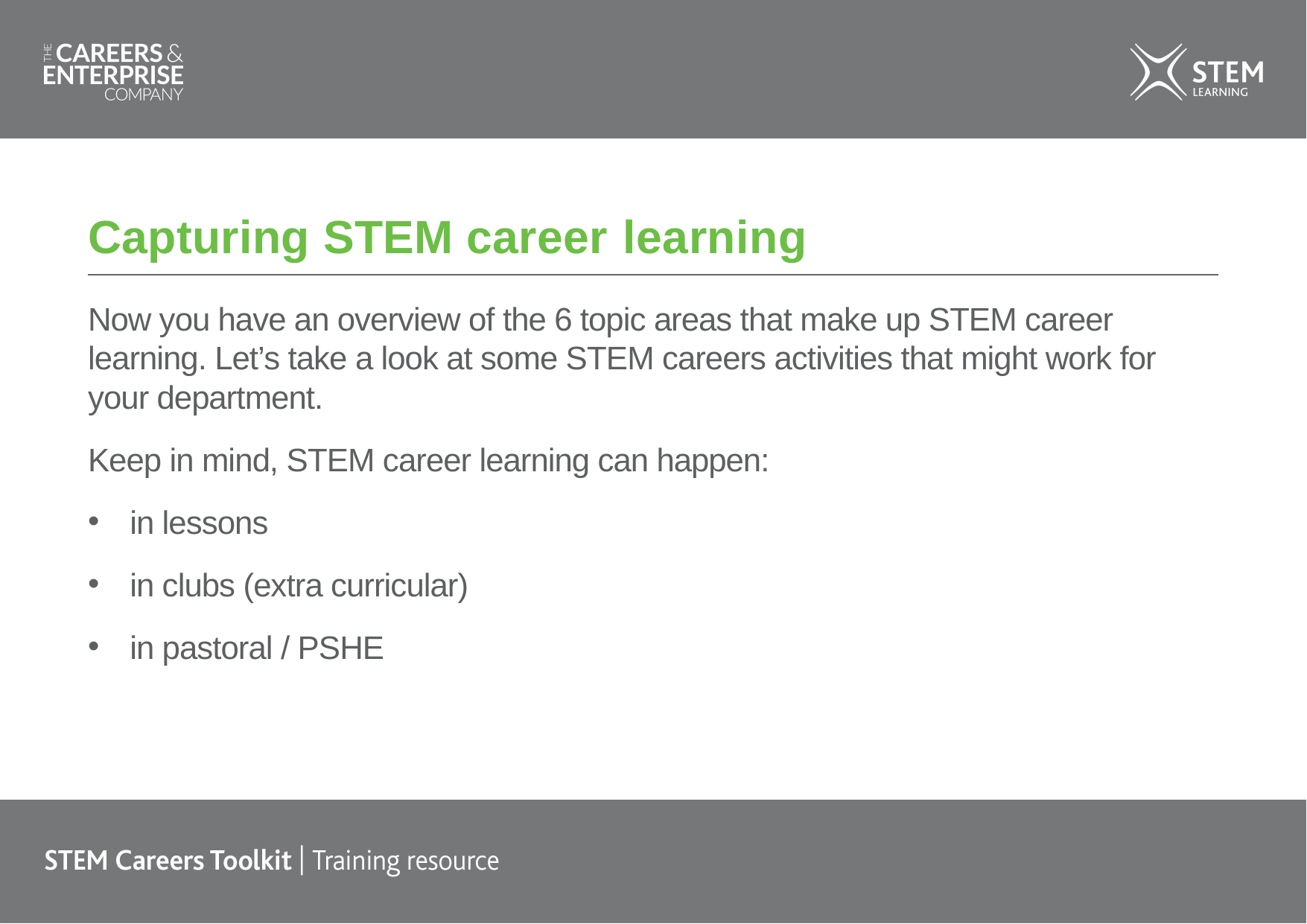

# Capturing STEM career learning
Now you have an overview of the 6 topic areas that make up STEM career learning. Let’s take a look at some STEM careers activities that might work for your department.
Keep in mind, STEM career learning can happen:
in lessons
in clubs (extra curricular)
in pastoral / PSHE